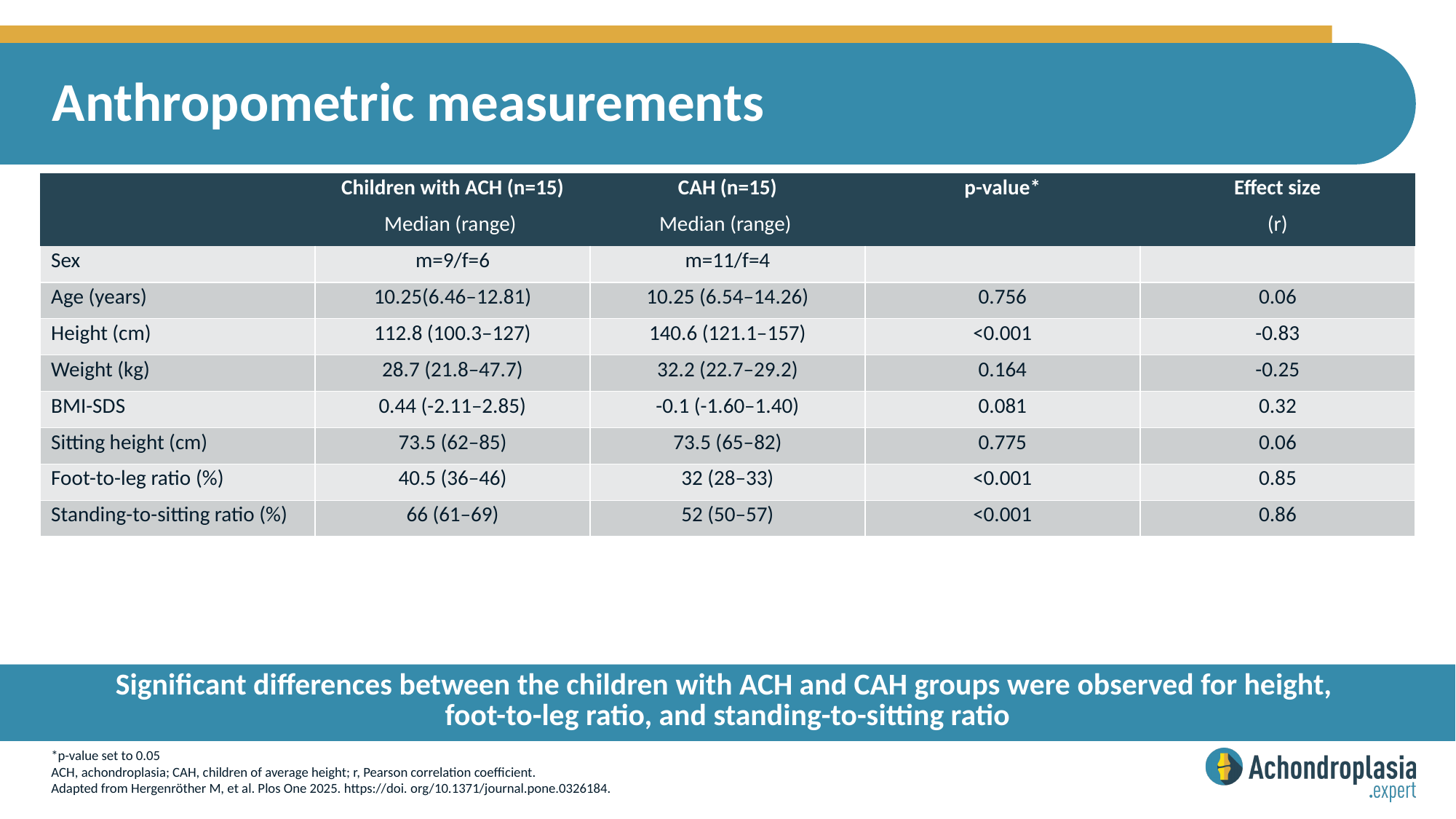

# Anthropometric measurements
|  | Children with ACH (n=15) | CAH (n=15) | p-value\* | Effect size |
| --- | --- | --- | --- | --- |
|  | Median (range) | Median (range) |  | (r) |
| Sex | m=9/f=6 | m=11/f=4 |  |  |
| Age (years) | 10.25(6.46–12.81) | 10.25 (6.54–14.26) | 0.756 | 0.06 |
| Height (cm) | 112.8 (100.3–127) | 140.6 (121.1–157) | <0.001 | -0.83 |
| Weight (kg) | 28.7 (21.8–47.7) | 32.2 (22.7–29.2) | 0.164 | -0.25 |
| BMI-SDS | 0.44 (-2.11–2.85) | -0.1 (-1.60–1.40) | 0.081 | 0.32 |
| Sitting height (cm) | 73.5 (62–85) | 73.5 (65–82) | 0.775 | 0.06 |
| Foot-to-leg ratio (%) | 40.5 (36–46) | 32 (28–33) | <0.001 | 0.85 |
| Standing-to-sitting ratio (%) | 66 (61–69) | 52 (50–57) | <0.001 | 0.86 |
Significant differences between the children with ACH and CAH groups were observed for height,
foot-to-leg ratio, and standing-to-sitting ratio
*p-value set to 0.05
ACH, achondroplasia; CAH, children of average height; r, Pearson correlation coefficient.
Adapted from Hergenröther M, et al. Plos One 2025. https://doi. org/10.1371/journal.pone.0326184.